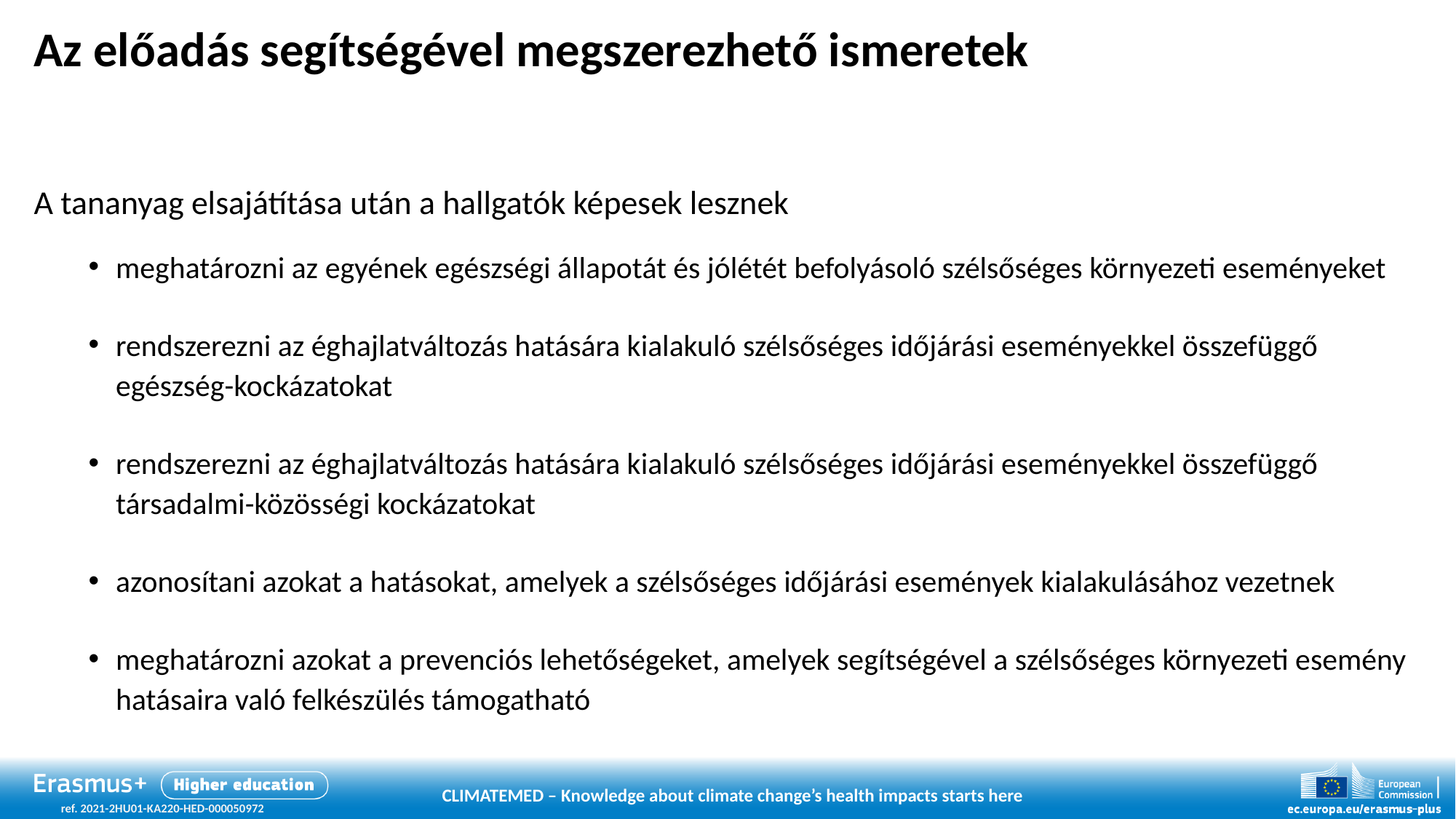

# Az előadás segítségével megszerezhető ismeretek
A tananyag elsajátítása után a hallgatók képesek lesznek
meghatározni az egyének egészségi állapotát és jólétét befolyásoló szélsőséges környezeti eseményeket
rendszerezni az éghajlatváltozás hatására kialakuló szélsőséges időjárási eseményekkel összefüggő egészség-kockázatokat
rendszerezni az éghajlatváltozás hatására kialakuló szélsőséges időjárási eseményekkel összefüggő társadalmi-közösségi kockázatokat
azonosítani azokat a hatásokat, amelyek a szélsőséges időjárási események kialakulásához vezetnek
meghatározni azokat a prevenciós lehetőségeket, amelyek segítségével a szélsőséges környezeti esemény hatásaira való felkészülés támogatható